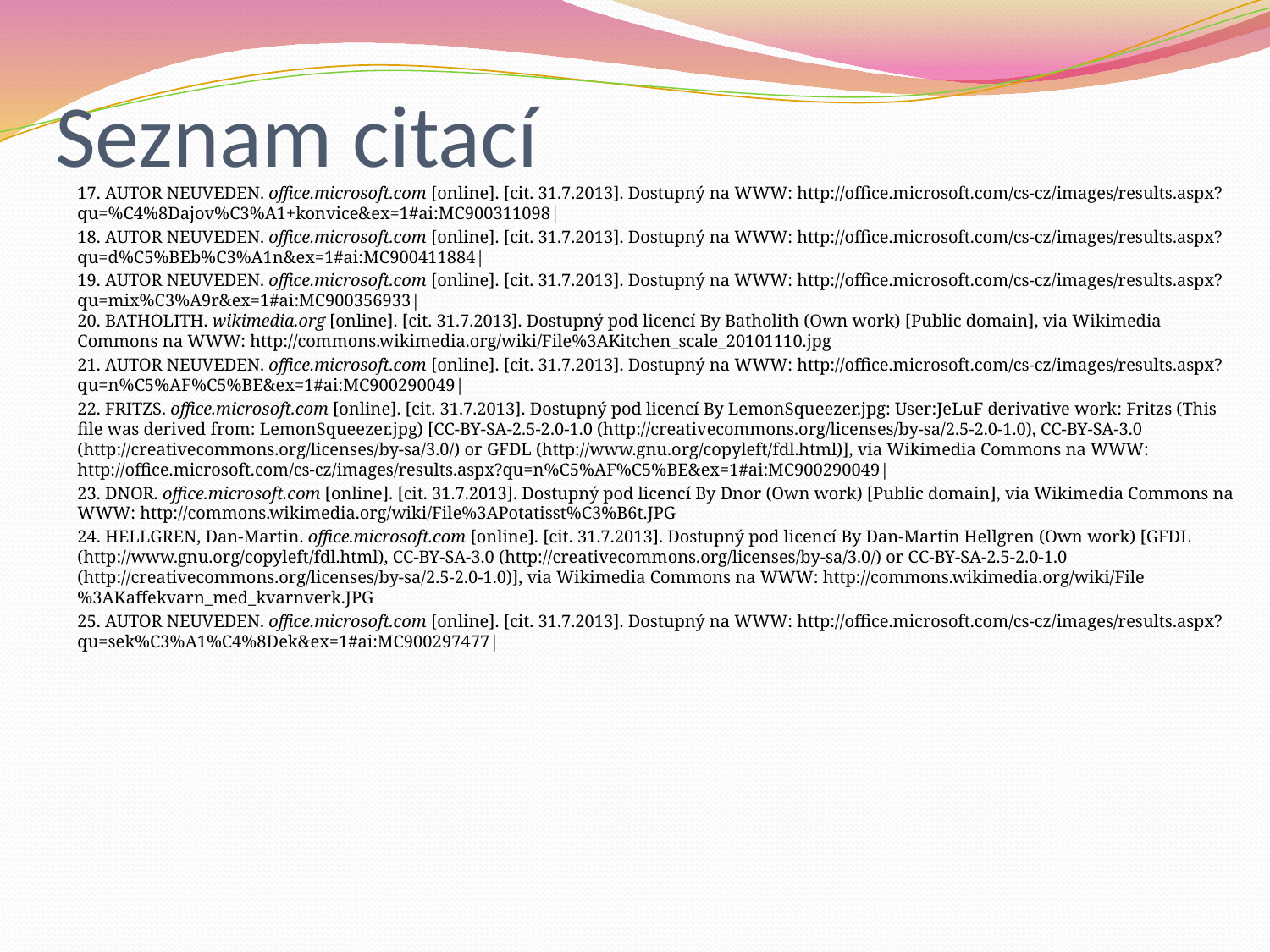

# Seznam citací
17. AUTOR NEUVEDEN. office.microsoft.com [online]. [cit. 31.7.2013]. Dostupný na WWW: http://office.microsoft.com/cs-cz/images/results.aspx?qu=%C4%8Dajov%C3%A1+konvice&ex=1#ai:MC900311098|
18. AUTOR NEUVEDEN. office.microsoft.com [online]. [cit. 31.7.2013]. Dostupný na WWW: http://office.microsoft.com/cs-cz/images/results.aspx?qu=d%C5%BEb%C3%A1n&ex=1#ai:MC900411884|
19. AUTOR NEUVEDEN. office.microsoft.com [online]. [cit. 31.7.2013]. Dostupný na WWW: http://office.microsoft.com/cs-cz/images/results.aspx?qu=mix%C3%A9r&ex=1#ai:MC900356933|
20. BATHOLITH. wikimedia.org [online]. [cit. 31.7.2013]. Dostupný pod licencí By Batholith (Own work) [Public domain], via Wikimedia Commons na WWW: http://commons.wikimedia.org/wiki/File%3AKitchen_scale_20101110.jpg
21. AUTOR NEUVEDEN. office.microsoft.com [online]. [cit. 31.7.2013]. Dostupný na WWW: http://office.microsoft.com/cs-cz/images/results.aspx?qu=n%C5%AF%C5%BE&ex=1#ai:MC900290049|
22. FRITZS. office.microsoft.com [online]. [cit. 31.7.2013]. Dostupný pod licencí By LemonSqueezer.jpg: User:JeLuF derivative work: Fritzs (This file was derived from: LemonSqueezer.jpg) [CC-BY-SA-2.5-2.0-1.0 (http://creativecommons.org/licenses/by-sa/2.5-2.0-1.0), CC-BY-SA-3.0 (http://creativecommons.org/licenses/by-sa/3.0/) or GFDL (http://www.gnu.org/copyleft/fdl.html)], via Wikimedia Commons na WWW: http://office.microsoft.com/cs-cz/images/results.aspx?qu=n%C5%AF%C5%BE&ex=1#ai:MC900290049|
23. DNOR. office.microsoft.com [online]. [cit. 31.7.2013]. Dostupný pod licencí By Dnor (Own work) [Public domain], via Wikimedia Commons na WWW: http://commons.wikimedia.org/wiki/File%3APotatisst%C3%B6t.JPG
24. HELLGREN, Dan-Martin. office.microsoft.com [online]. [cit. 31.7.2013]. Dostupný pod licencí By Dan-Martin Hellgren (Own work) [GFDL (http://www.gnu.org/copyleft/fdl.html), CC-BY-SA-3.0 (http://creativecommons.org/licenses/by-sa/3.0/) or CC-BY-SA-2.5-2.0-1.0 (http://creativecommons.org/licenses/by-sa/2.5-2.0-1.0)], via Wikimedia Commons na WWW: http://commons.wikimedia.org/wiki/File%3AKaffekvarn_med_kvarnverk.JPG
25. AUTOR NEUVEDEN. office.microsoft.com [online]. [cit. 31.7.2013]. Dostupný na WWW: http://office.microsoft.com/cs-cz/images/results.aspx?qu=sek%C3%A1%C4%8Dek&ex=1#ai:MC900297477|